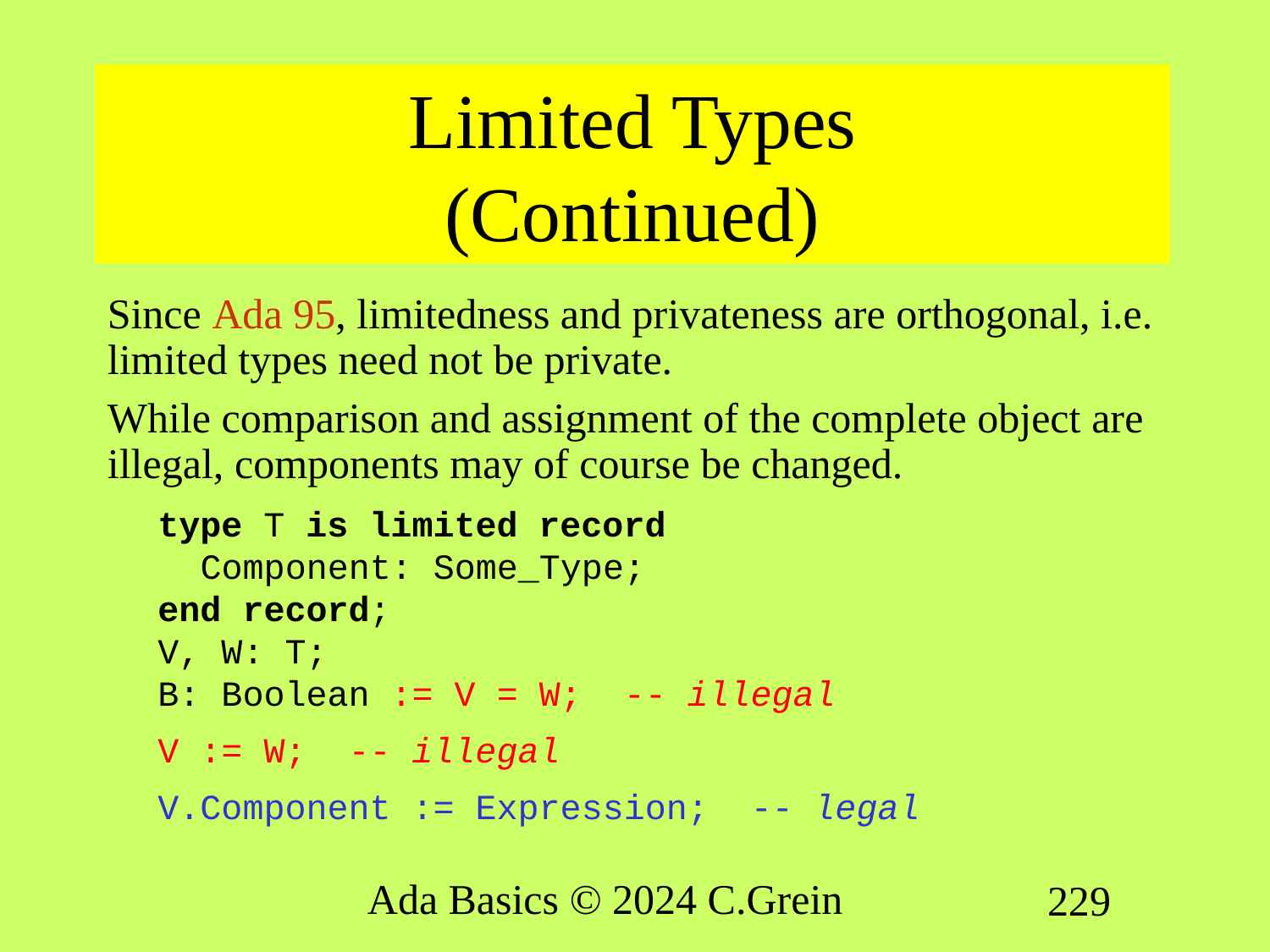

# Limited Types (Continued)
Since Ada 95, limitedness and privateness are orthogonal, i.e. limited types need not be private.
While comparison and assignment of the complete object are illegal, components may of course be changed.
type T is limited record
  Component: Some_Type;
end record;
V, W: T;
B: Boolean := V = W;  -- illegal
V := W;  -- illegal
V.Component := Expression;  -- legal

Ada Basics © 2024 C.Grein
229